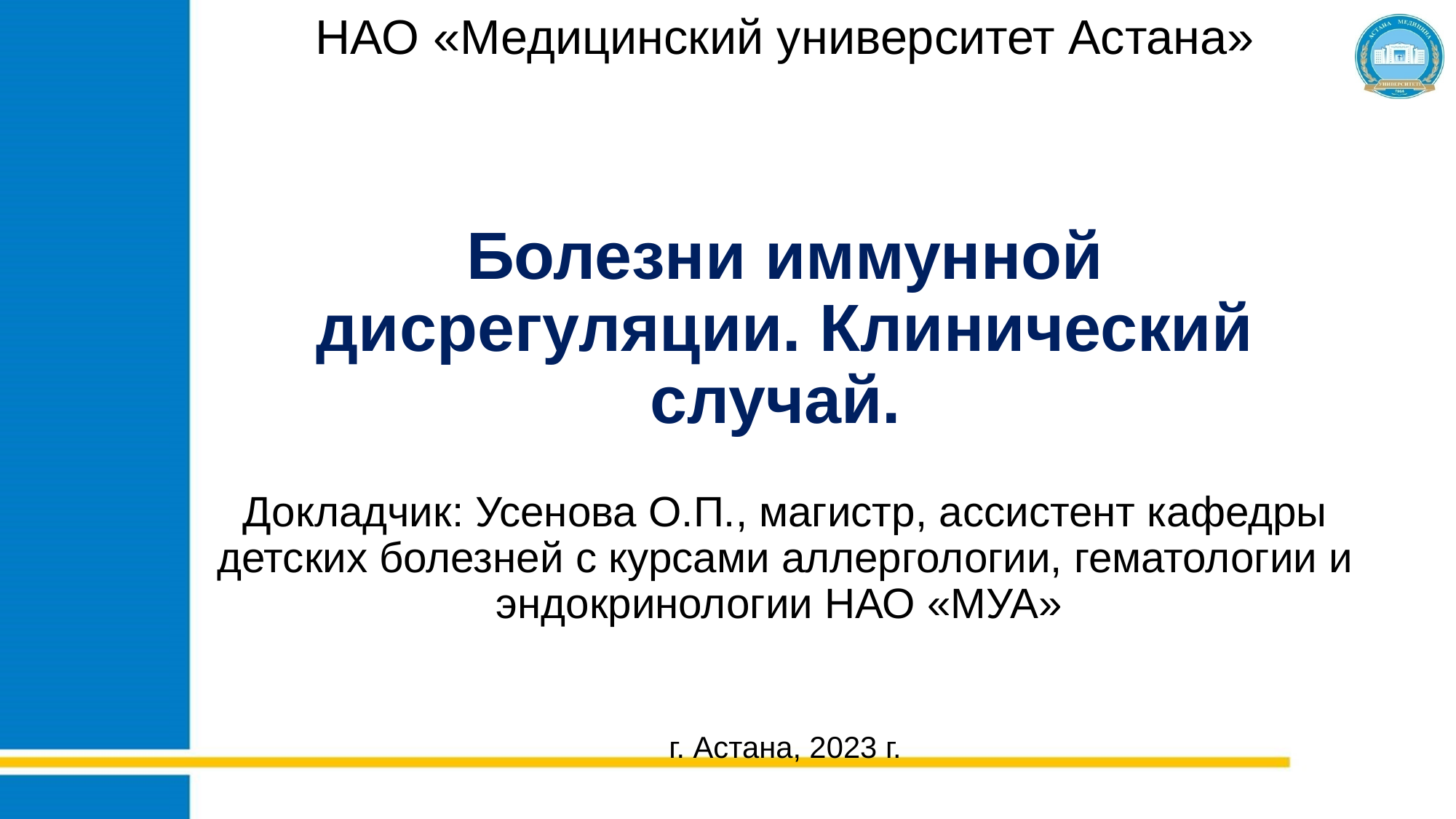

# НАО «Медицинский университет Астана» Болезни иммунной дисрегуляции. Клинический случай. Докладчик: Усенова О.П., магистр, ассистент кафедры детских болезней с курсами аллергологии, гематологии и эндокринологии НАО «МУА» г. Астана, 2023 г.